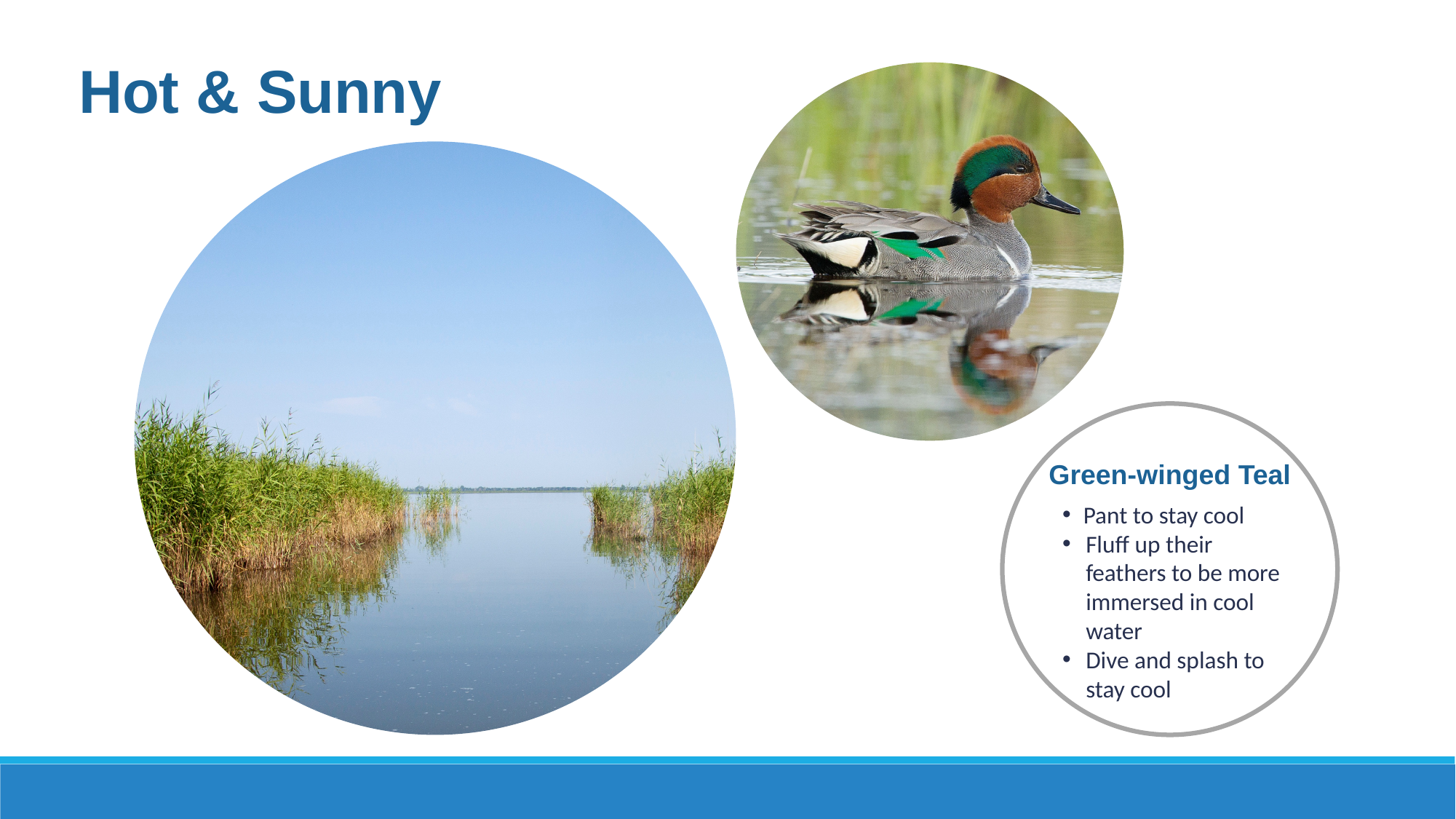

Hot & Sunny

Green-winged Teal
Pant to stay cool
Fluff up their feathers to be more immersed in cool water
Dive and splash to stay cool